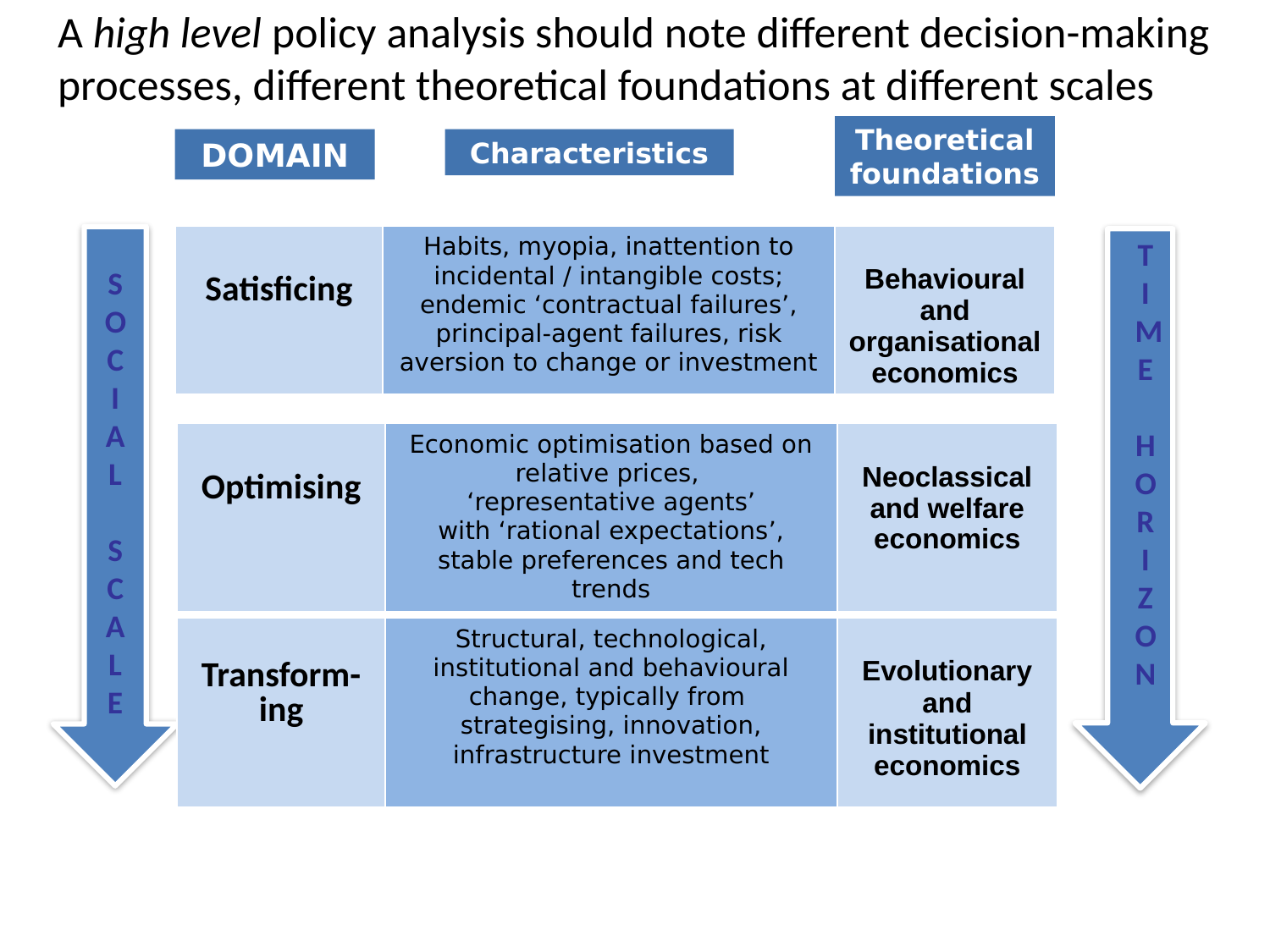

# A high level policy analysis should note different decision-making processes, different theoretical foundations at different scales
Theoretical foundations
DOMAIN
Characteristics
| Satisficing | Habits, myopia, inattention to incidental / intangible costs; endemic ‘contractual failures’, principal-agent failures, risk aversion to change or investment | Behavioural and organisational economics |
| --- | --- | --- |

T
I
M
E

H
O
R
I
Z
O
N

S
O
C
I
A
L

S
C
A
L
E
| Optimising | Economic optimisation based on relative prices, ‘representative agents’ with ‘rational expectations’, stable preferences and tech trends | Neoclassical and welfare economics |
| --- | --- | --- |
| Transform-ing | Structural, technological, institutional and behavioural change, typically from strategising, innovation, infrastructure investment | Evolutionary and institutional economics |
| --- | --- | --- |